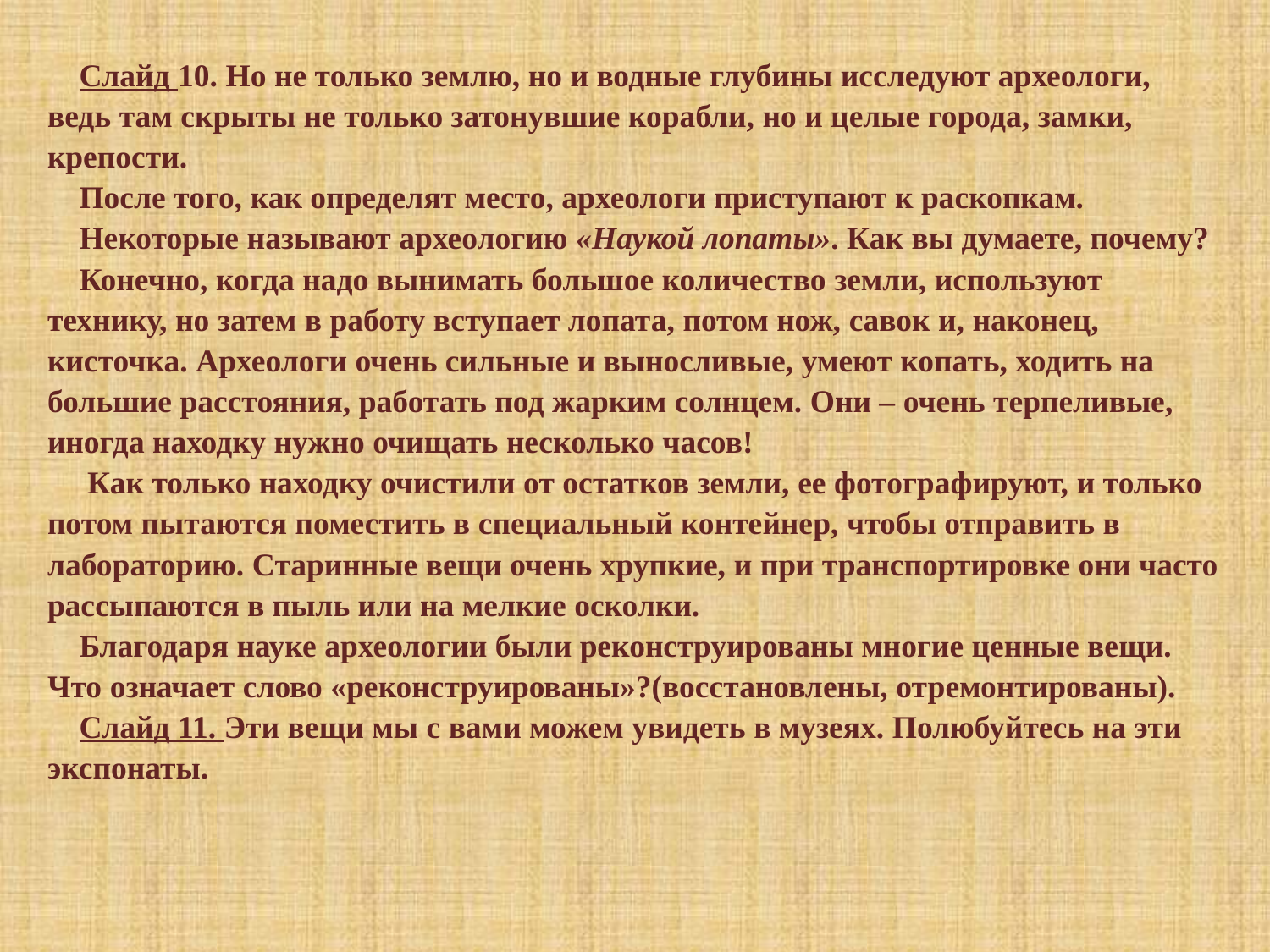

Слайд 10. Но не только землю, но и водные глубины исследуют археологи, ведь там скрыты не только затонувшие корабли, но и целые города, замки, крепости.
После того, как определят место, археологи приступают к раскопкам.
Некоторые называют археологию «Наукой лопаты». Как вы думаете, почему?
Конечно, когда надо вынимать большое количество земли, используют технику, но затем в работу вступает лопата, потом нож, савок и, наконец, кисточка. Археологи очень сильные и выносливые, умеют копать, ходить на большие расстояния, работать под жарким солнцем. Они – очень терпеливые, иногда находку нужно очищать несколько часов!
 Как только находку очистили от остатков земли, ее фотографируют, и только потом пытаются поместить в специальный контейнер, чтобы отправить в лабораторию. Старинные вещи очень хрупкие, и при транспортировке они часто рассыпаются в пыль или на мелкие осколки.
Благодаря науке археологии были реконструированы многие ценные вещи. Что означает слово «реконструированы»?(восстановлены, отремонтированы).
Слайд 11. Эти вещи мы с вами можем увидеть в музеях. Полюбуйтесь на эти экспонаты.